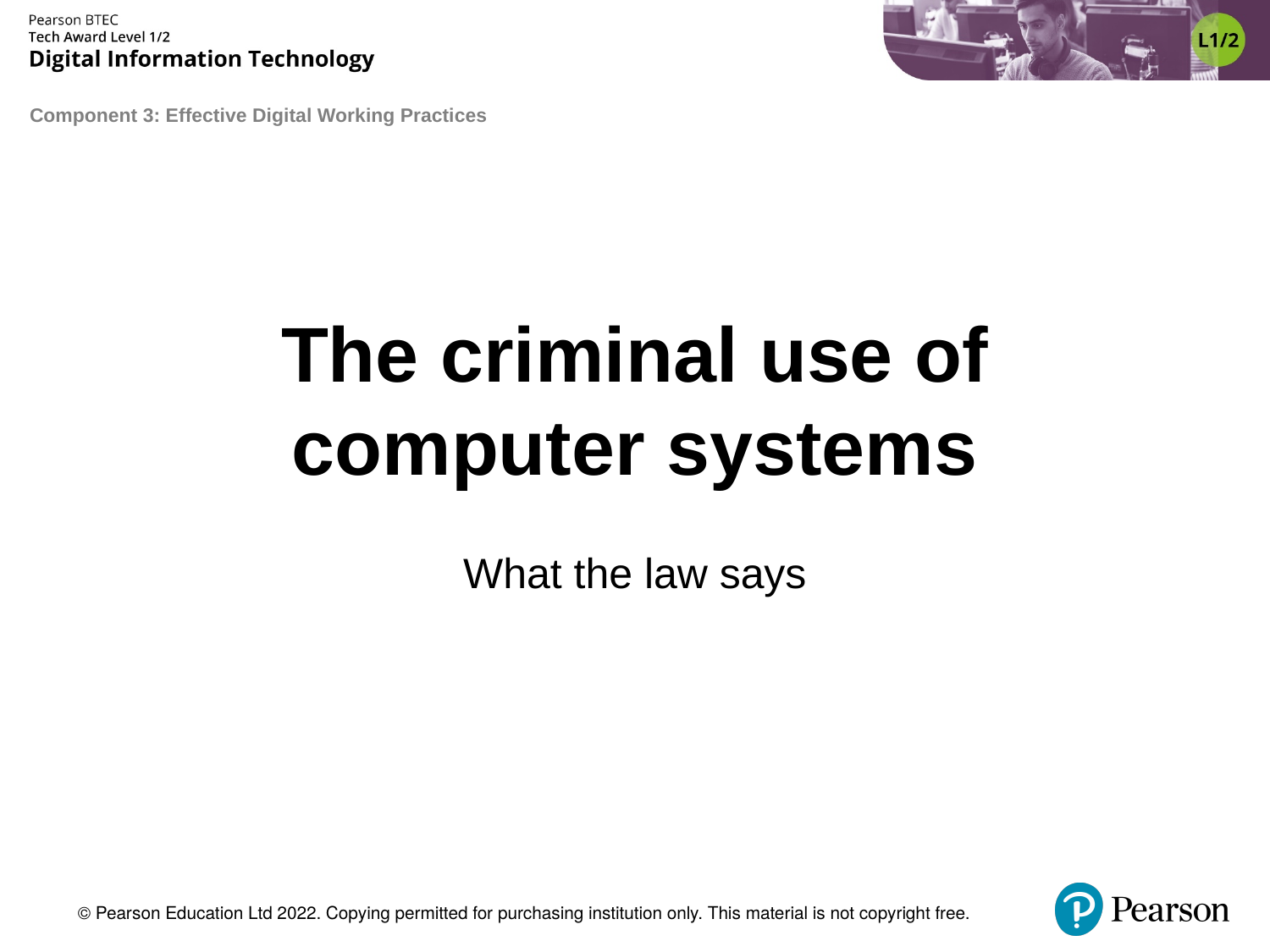

# The criminal use of computer systems
What the law says
© Pearson Education Ltd 2022. Copying permitted for purchasing institution only. This material is not copyright free.